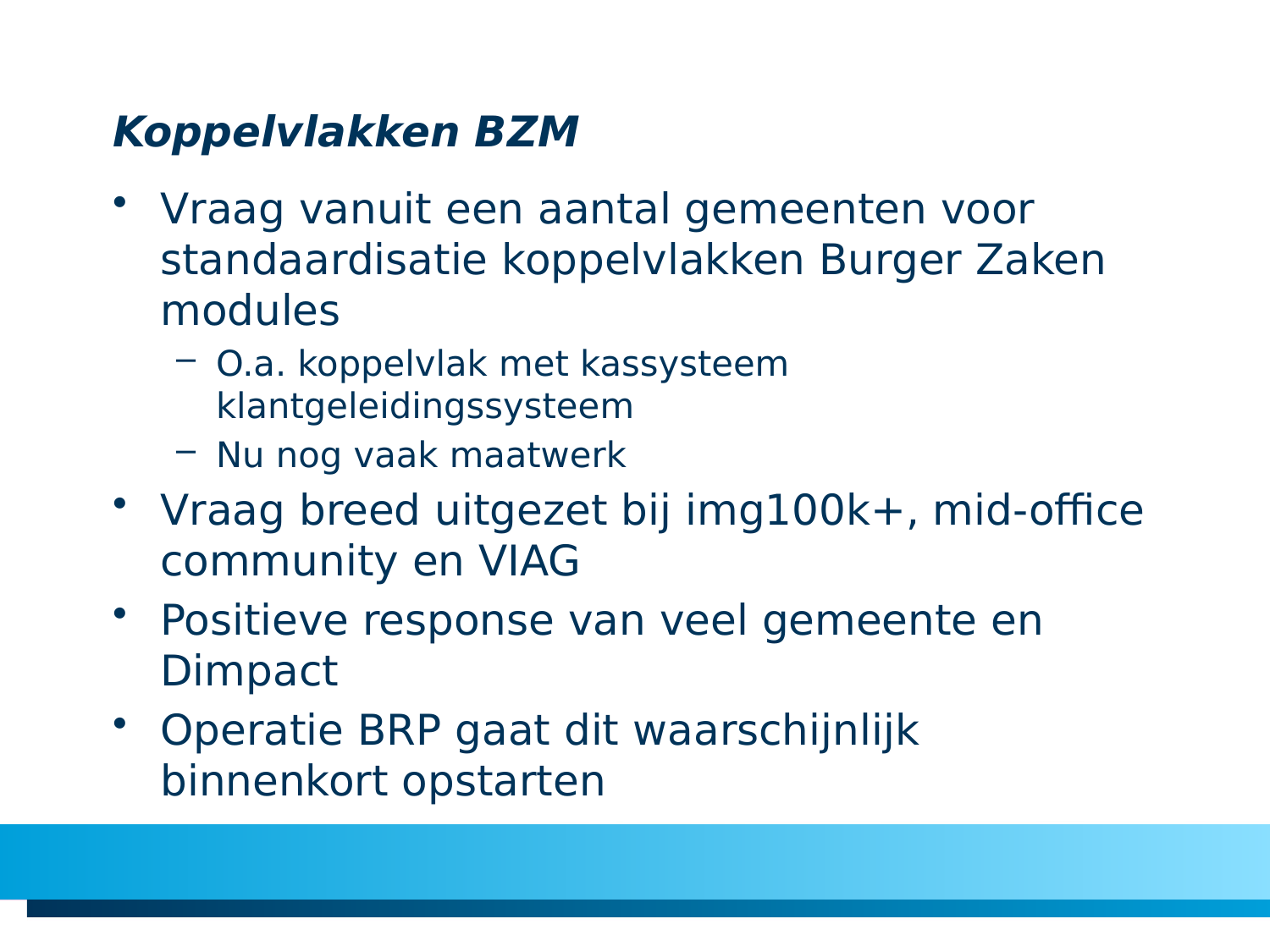

# Koppelvlakken BZM
Vraag vanuit een aantal gemeenten voor standaardisatie koppelvlakken Burger Zaken modules
O.a. koppelvlak met kassysteem klantgeleidingssysteem
Nu nog vaak maatwerk
Vraag breed uitgezet bij img100k+, mid-office community en VIAG
Positieve response van veel gemeente en Dimpact
Operatie BRP gaat dit waarschijnlijk binnenkort opstarten